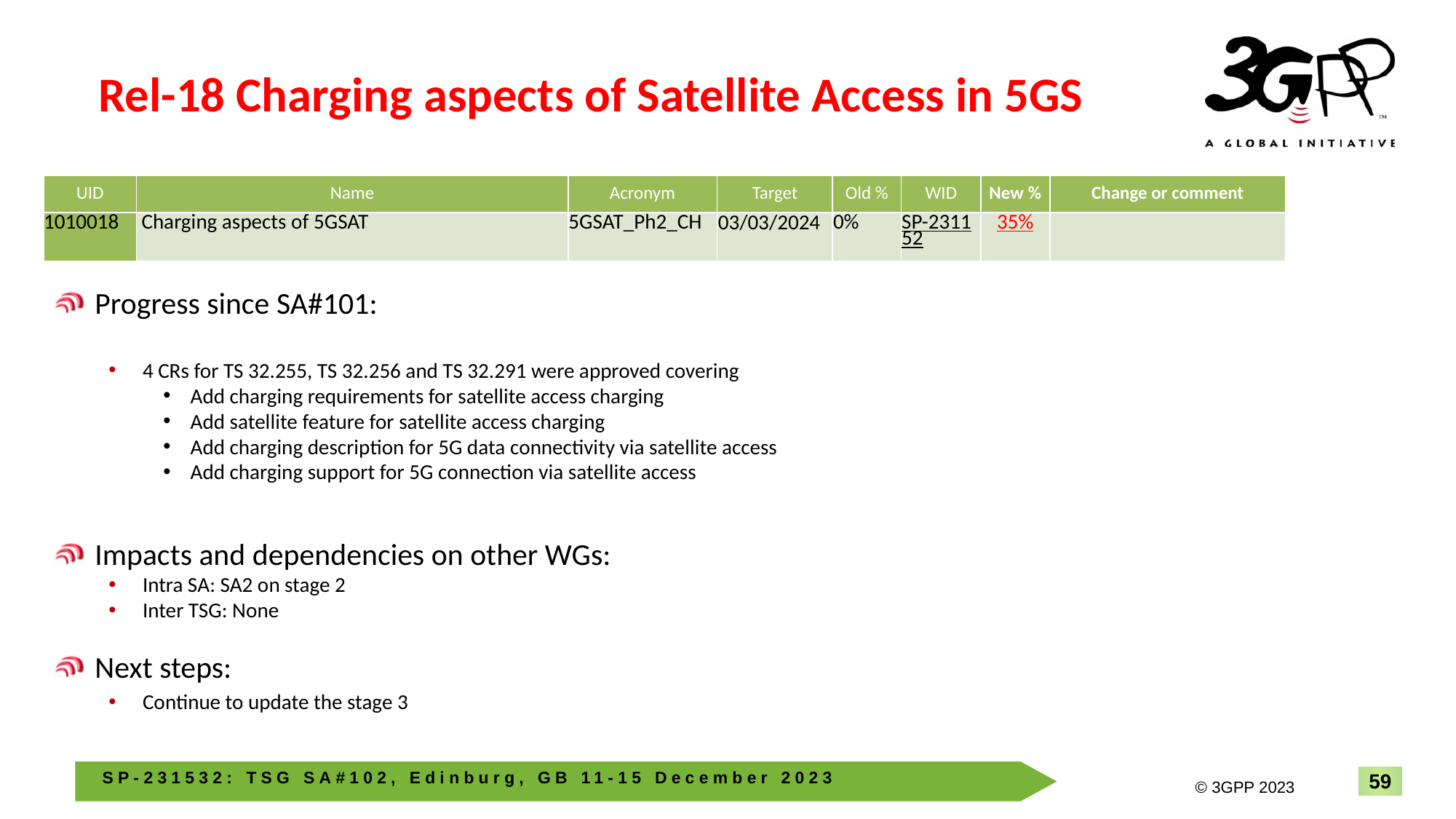

# Rel-18 Charging aspects of Satellite Access in 5GS
| UID | Name | Acronym | Target | Old % | WID | New % | Change or comment |
| --- | --- | --- | --- | --- | --- | --- | --- |
| 1010018 | Charging aspects of 5GSAT | 5GSAT\_Ph2\_CH | 03/03/2024 | 0% | SP-231152 | 35% |  |
Progress since SA#101:

4 CRs for TS 32.255, TS 32.256 and TS 32.291 were approved covering
Add charging requirements for satellite access charging
Add satellite feature for satellite access charging
Add charging description for 5G data connectivity via satellite access
Add charging support for 5G connection via satellite access

Impacts and dependencies on other WGs:
Intra SA: SA2 on stage 2
Inter TSG: None

Next steps:
Continue to update the stage 3